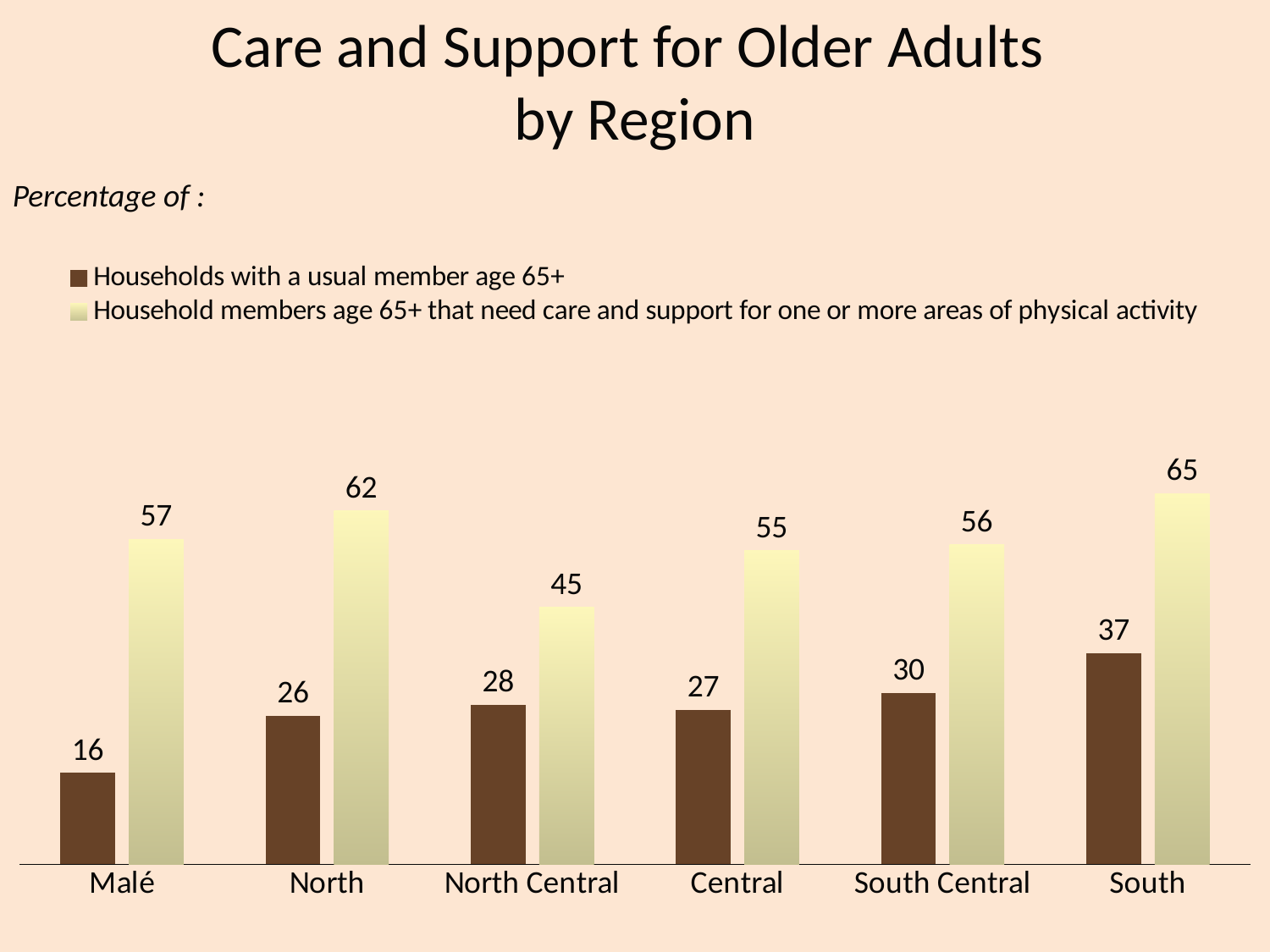

# Care and Support for Older Adults by Region
Percentage of :

### Chart

| Category | Households with a usual member age 65+ | Household members age 65+ that need care and support for one or more areas of physical activity |
|---|---|---|
| Malé | 16.0 | 57.0 |
| North | 26.0 | 62.0 |
| North Central | 28.0 | 45.0 |
| Central | 27.0 | 55.0 |
| South Central | 30.0 | 56.0 |
| South | 37.0 | 65.0 |